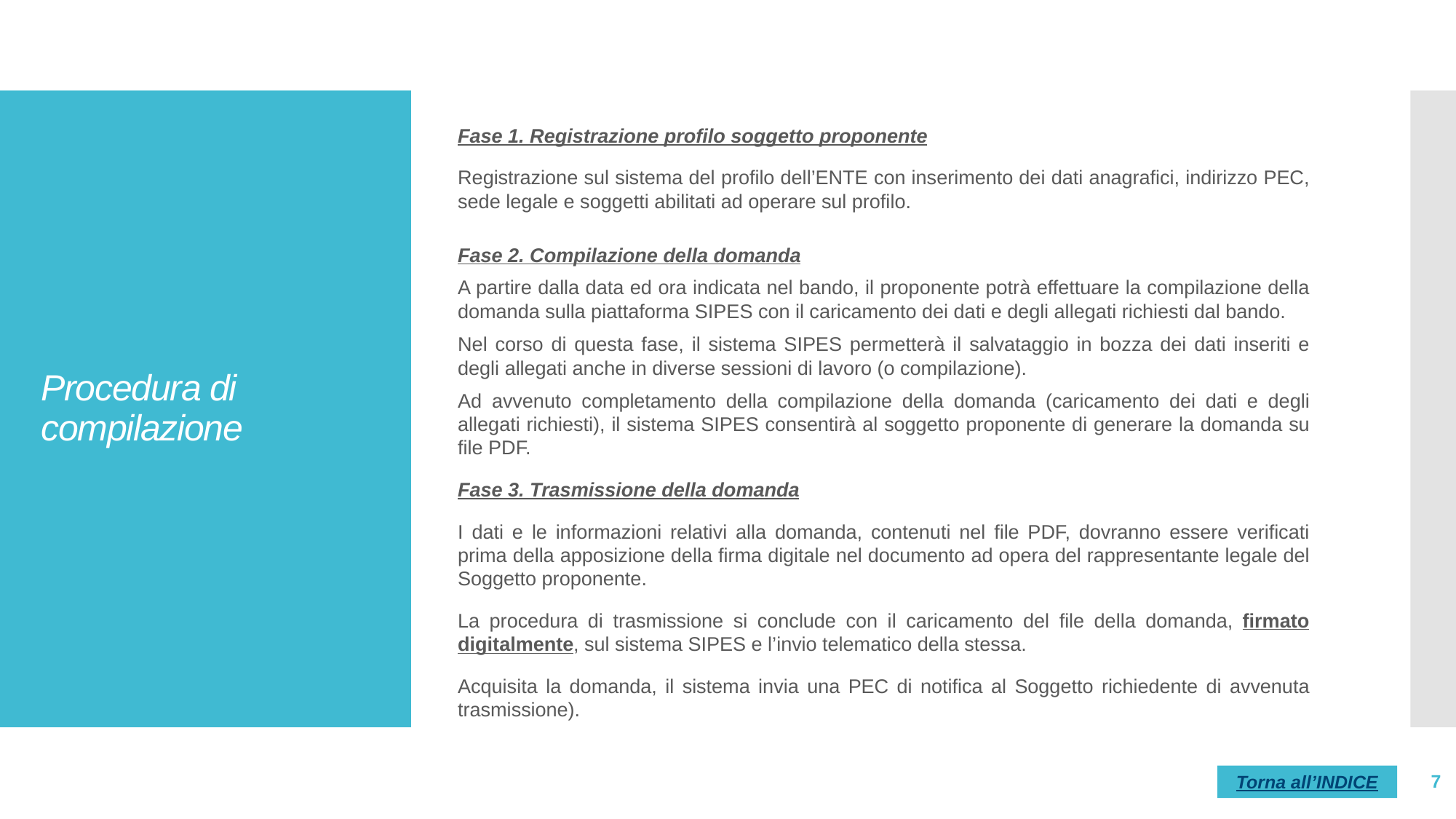

Fase 1. Registrazione profilo soggetto proponente
Registrazione sul sistema del profilo dell’ENTE con inserimento dei dati anagrafici, indirizzo PEC, sede legale e soggetti abilitati ad operare sul profilo.
Fase 2. Compilazione della domanda
A partire dalla data ed ora indicata nel bando, il proponente potrà effettuare la compilazione della domanda sulla piattaforma SIPES con il caricamento dei dati e degli allegati richiesti dal bando.
Nel corso di questa fase, il sistema SIPES permetterà il salvataggio in bozza dei dati inseriti e degli allegati anche in diverse sessioni di lavoro (o compilazione).
Ad avvenuto completamento della compilazione della domanda (caricamento dei dati e degli allegati richiesti), il sistema SIPES consentirà al soggetto proponente di generare la domanda su file PDF.
Fase 3. Trasmissione della domanda
I dati e le informazioni relativi alla domanda, contenuti nel file PDF, dovranno essere verificati prima della apposizione della firma digitale nel documento ad opera del rappresentante legale del Soggetto proponente.
La procedura di trasmissione si conclude con il caricamento del file della domanda, firmato digitalmente, sul sistema SIPES e l’invio telematico della stessa.
Acquisita la domanda, il sistema invia una PEC di notifica al Soggetto richiedente di avvenuta trasmissione).
# Procedura di compilazione
7
Torna all’INDICE